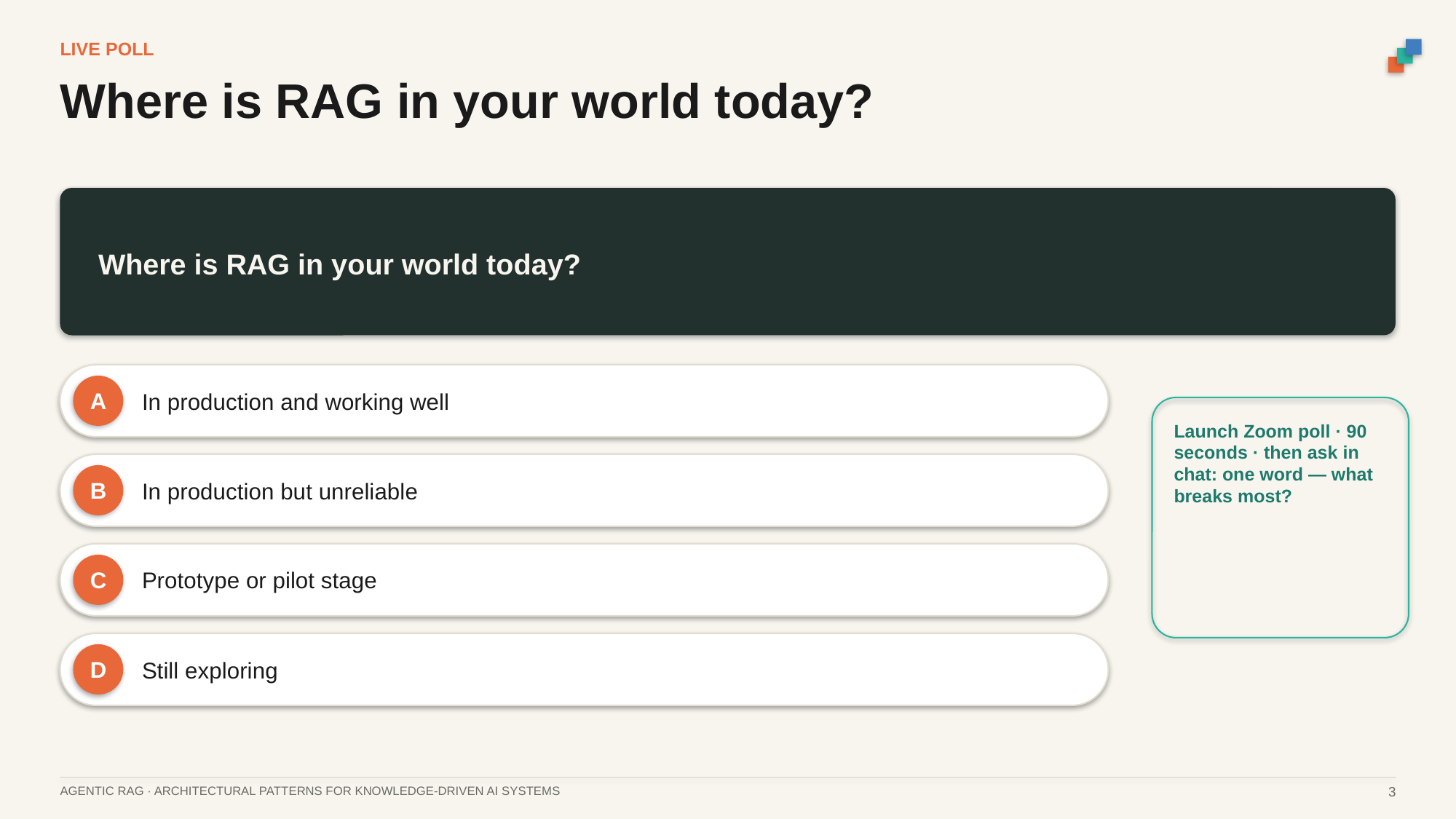

LIVE POLL

Where is RAG in your world today?

Where is RAG in your world today?

In production and working well
A

Launch Zoom poll · 90 seconds · then ask in chat: one word — what breaks most?

In production but unreliable
B

Prototype or pilot stage
C

Still exploring
D

AGENTIC RAG · ARCHITECTURAL PATTERNS FOR KNOWLEDGE-DRIVEN AI SYSTEMS
3